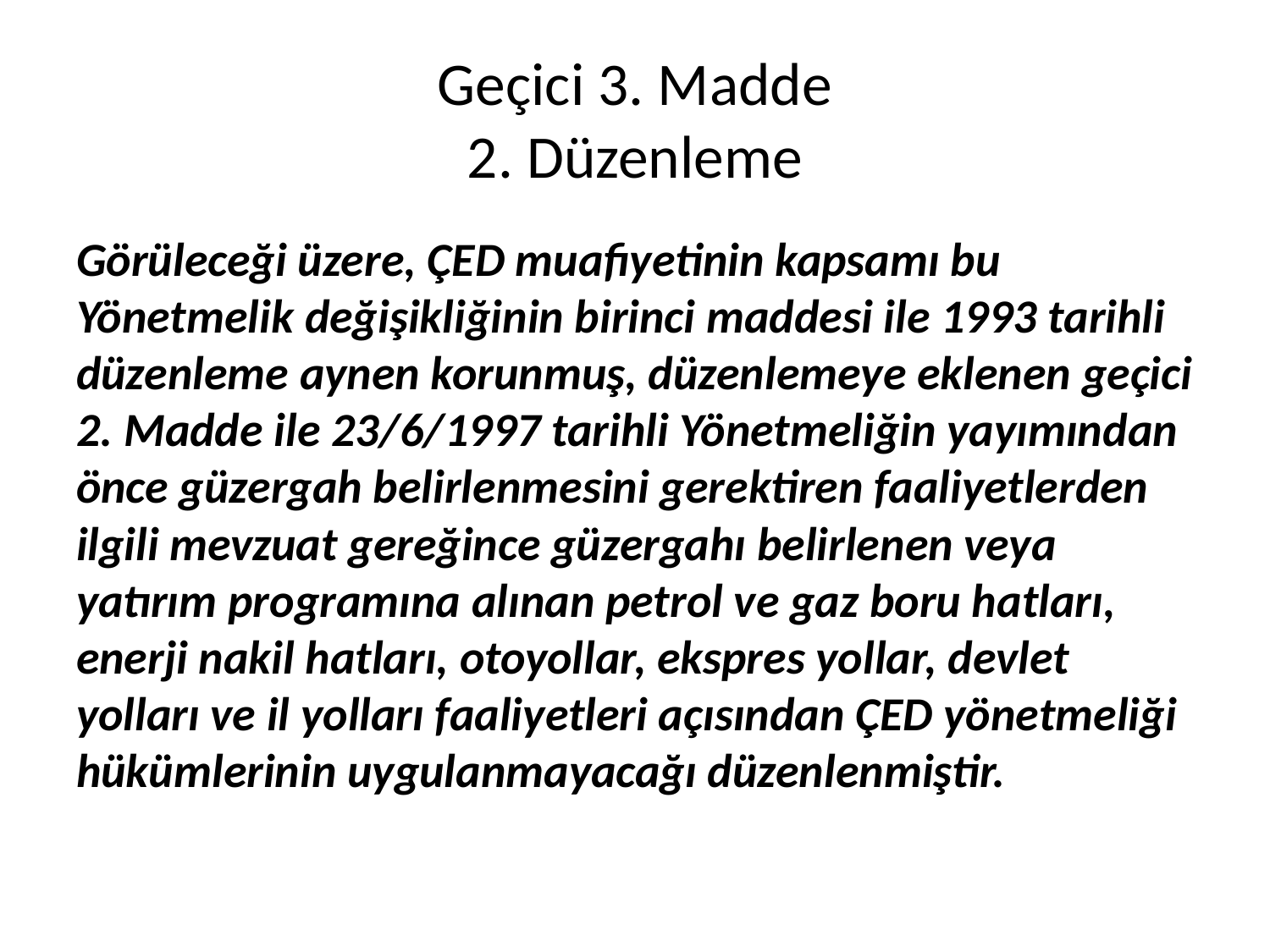

# Geçici 3. Madde 2. Düzenleme
Görüleceği üzere, ÇED muafiyetinin kapsamı bu Yönetmelik değişikliğinin birinci maddesi ile 1993 tarihli düzenleme aynen korunmuş, düzenlemeye eklenen geçici 2. Madde ile 23/6/1997 tarihli Yönetmeliğin yayımından önce güzergah belirlenmesini gerektiren faaliyetlerden ilgili mevzuat gereğince güzergahı belirlenen veya yatırım programına alınan petrol ve gaz boru hatları, enerji nakil hatları, otoyollar, ekspres yollar, devlet yolları ve il yolları faaliyetleri açısından ÇED yönetmeliği hükümlerinin uygulanmayacağı düzenlenmiştir.